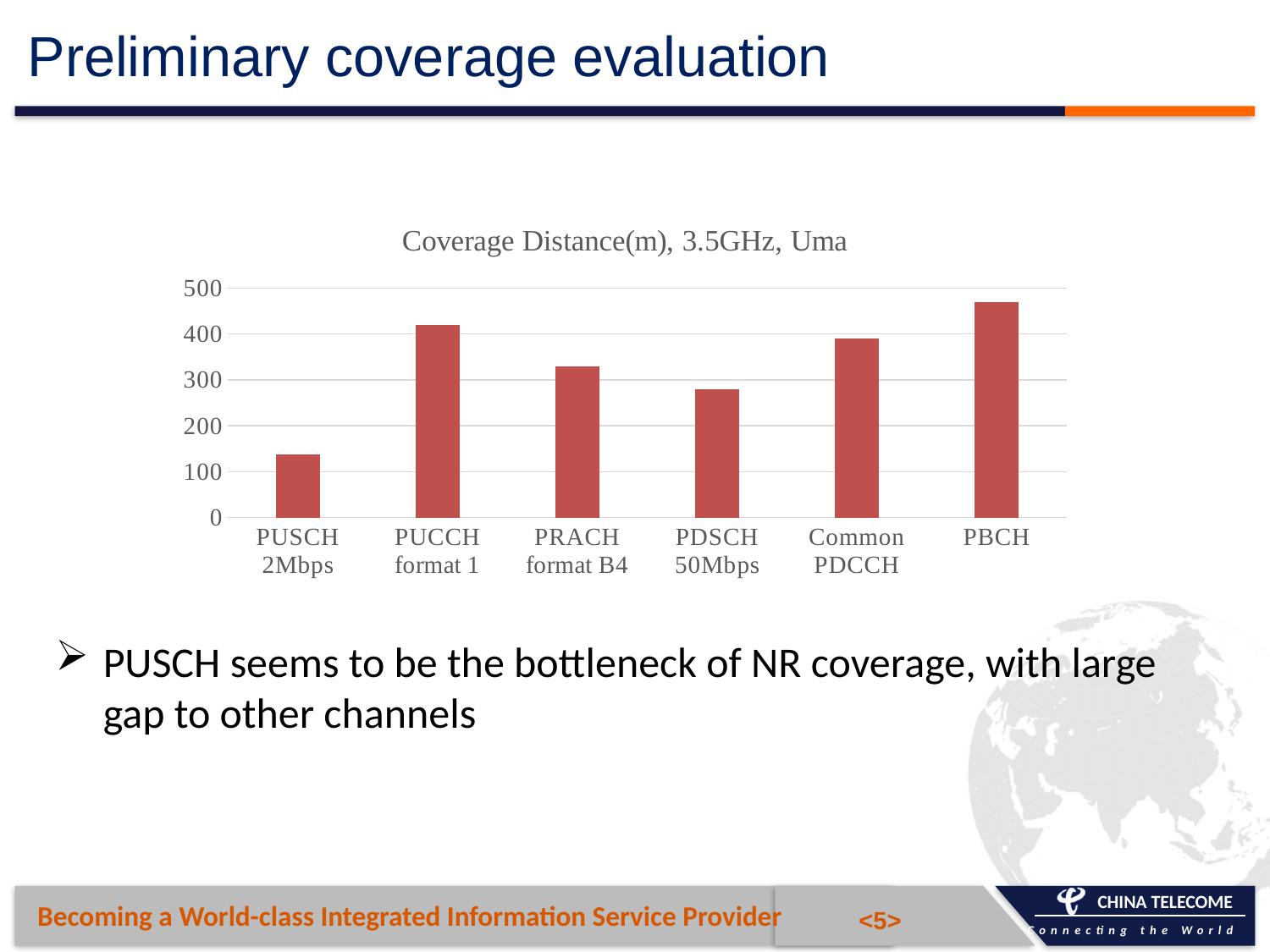

# Preliminary coverage evaluation

### Chart: Coverage Distance(m), 3.5GHz, Uma

| Category | Coverage Distance(m) |
|---|---|
| PUSCH 2Mbps | 137.0 |
| PUCCH format 1 | 419.0 |
| PRACH format B4 | 330.0 |
| PDSCH 50Mbps | 279.0 |
| Common PDCCH | 390.0 |
| PBCH | 470.0 |
PUSCH seems to be the bottleneck of NR coverage, with large gap to other channels